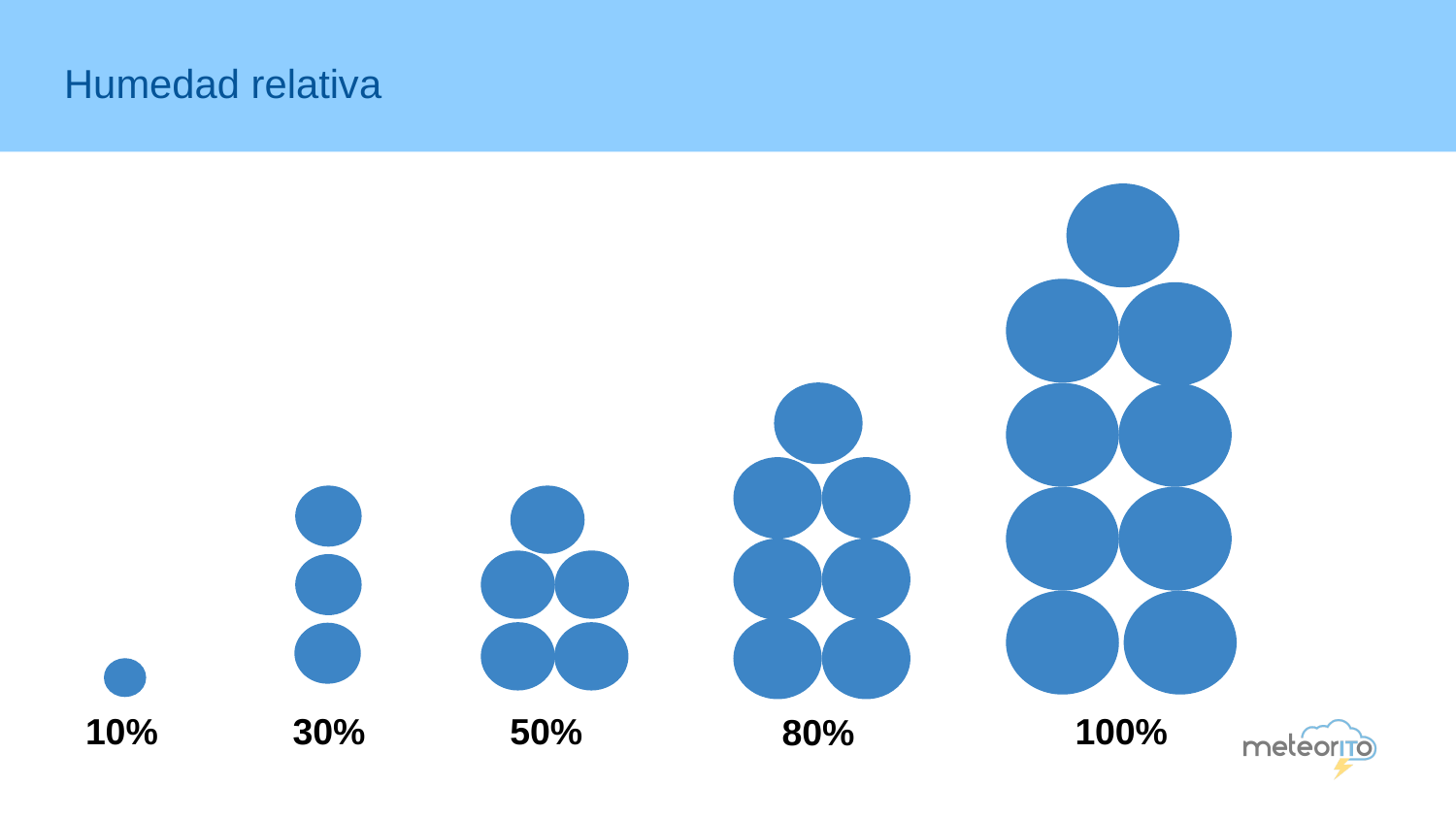

# Humedad relativa

10%
30%
50%
100%
80%